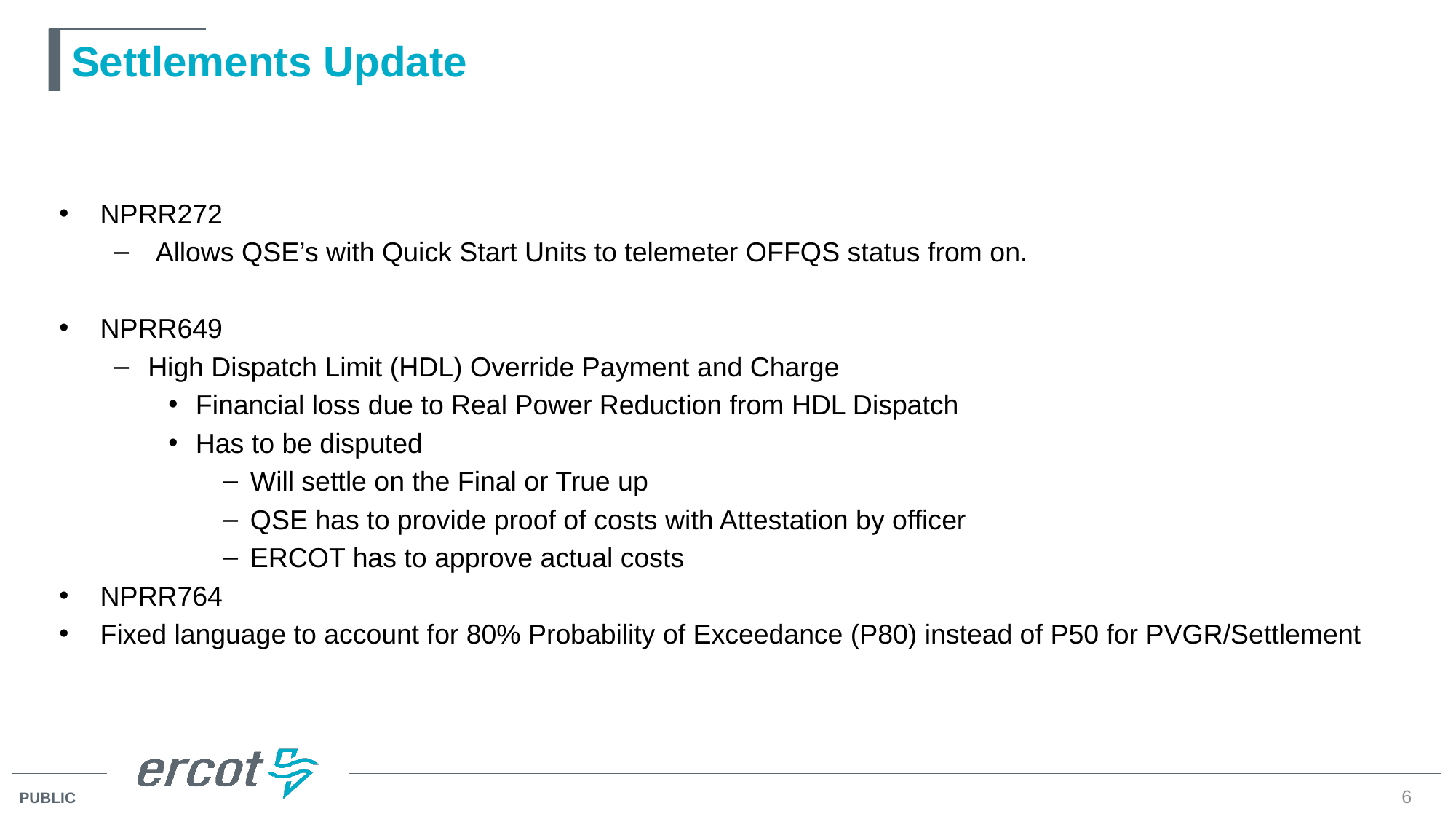

# Settlements Update
NPRR272
 Allows QSE’s with Quick Start Units to telemeter OFFQS status from on.

NPRR649
High Dispatch Limit (HDL) Override Payment and Charge
Financial loss due to Real Power Reduction from HDL Dispatch
Has to be disputed
Will settle on the Final or True up
QSE has to provide proof of costs with Attestation by officer
ERCOT has to approve actual costs
NPRR764
Fixed language to account for 80% Probability of Exceedance (P80) instead of P50 for PVGR/Settlement

6